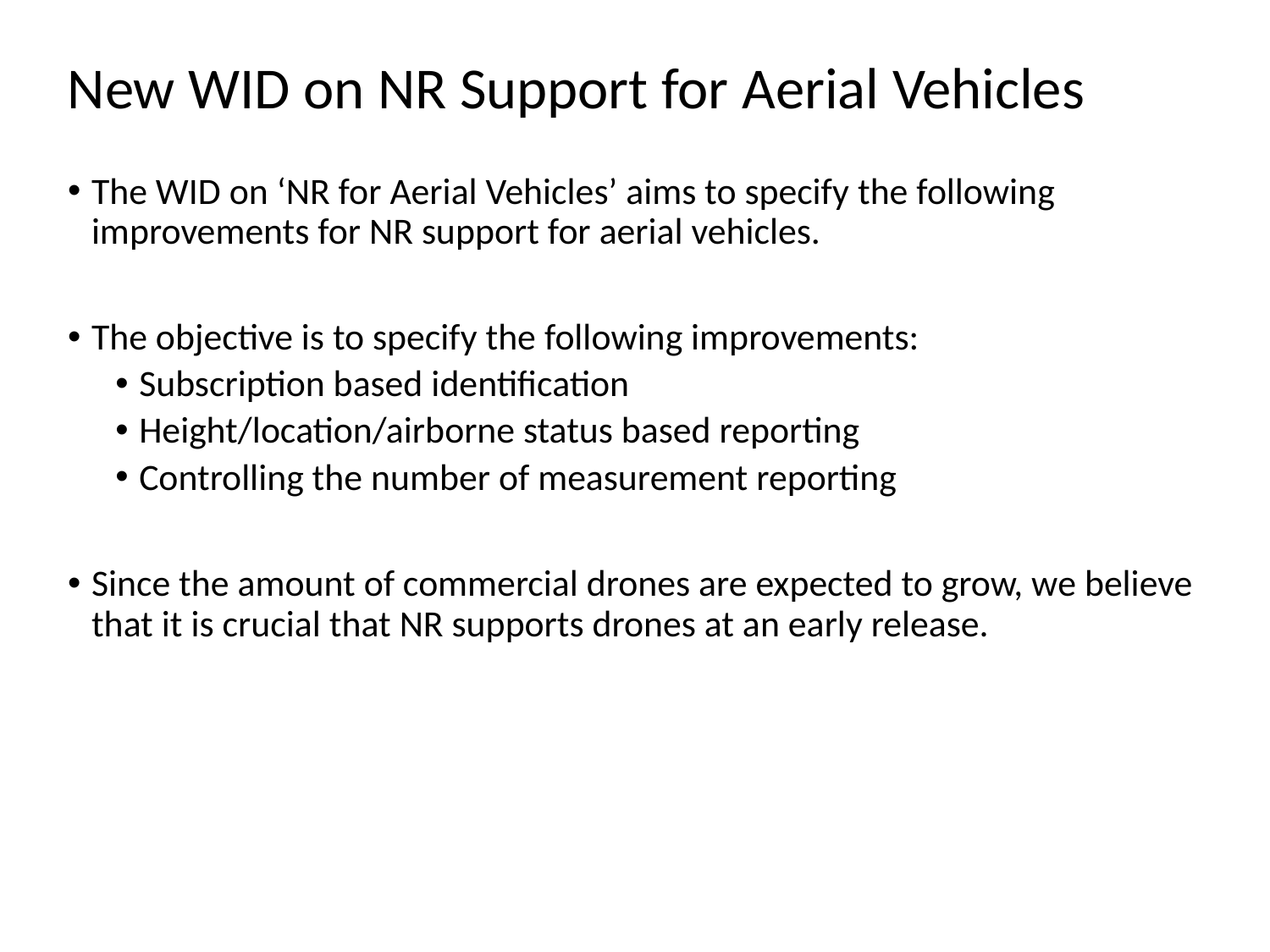

# New WID on NR Support for Aerial Vehicles
The WID on ‘NR for Aerial Vehicles’ aims to specify the following improvements for NR support for aerial vehicles.

The objective is to specify the following improvements:
Subscription based identification
Height/location/airborne status based reporting
Controlling the number of measurement reporting

Since the amount of commercial drones are expected to grow, we believe that it is crucial that NR supports drones at an early release.